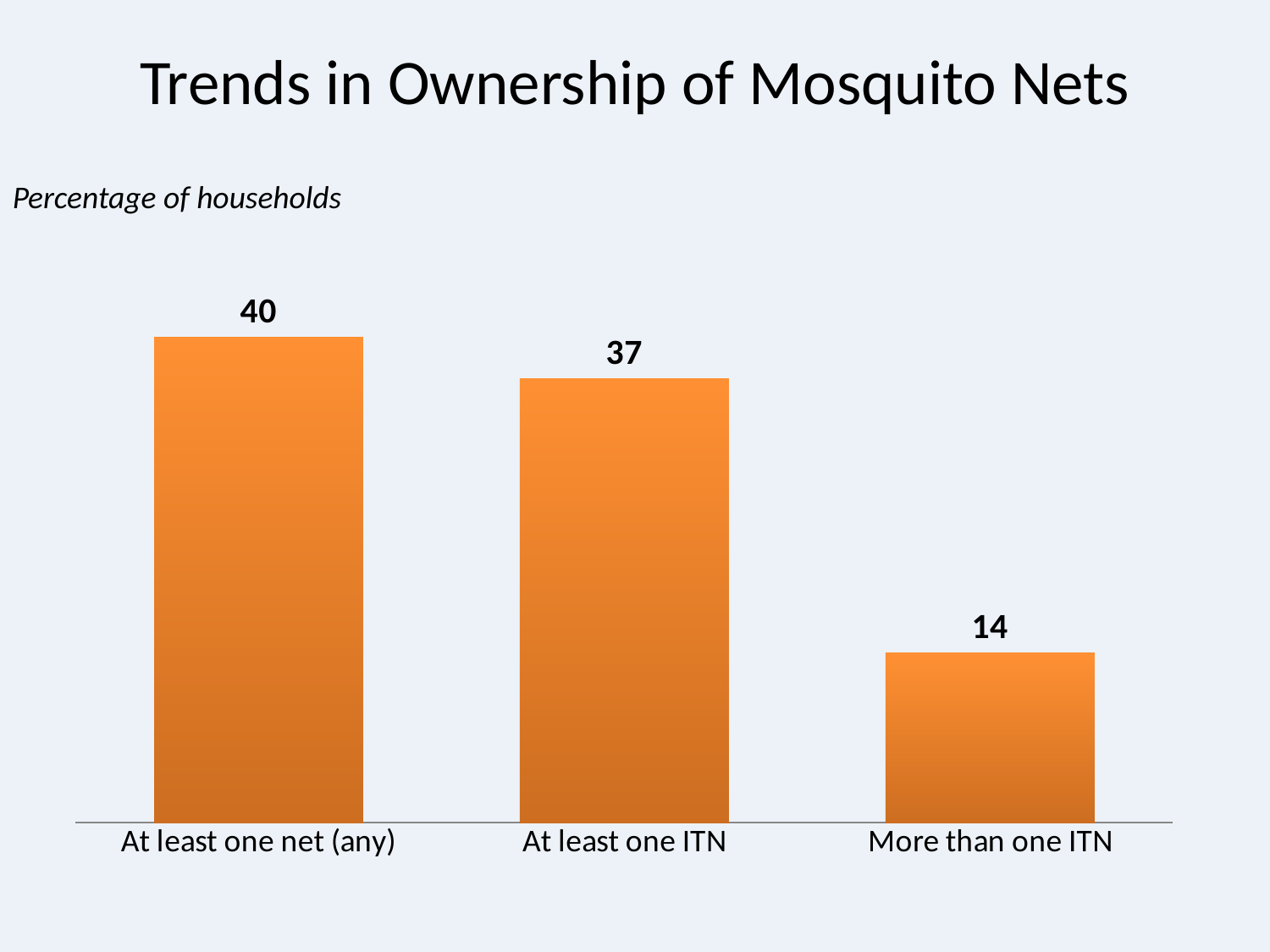

# Trends in Ownership of Mosquito Nets
Percentage of households

### Chart

| Category | Total |
|---|---|
| At least one net (any) | 40.0 |
| At least one ITN | 36.6 |
| More than one ITN | 14.0 |